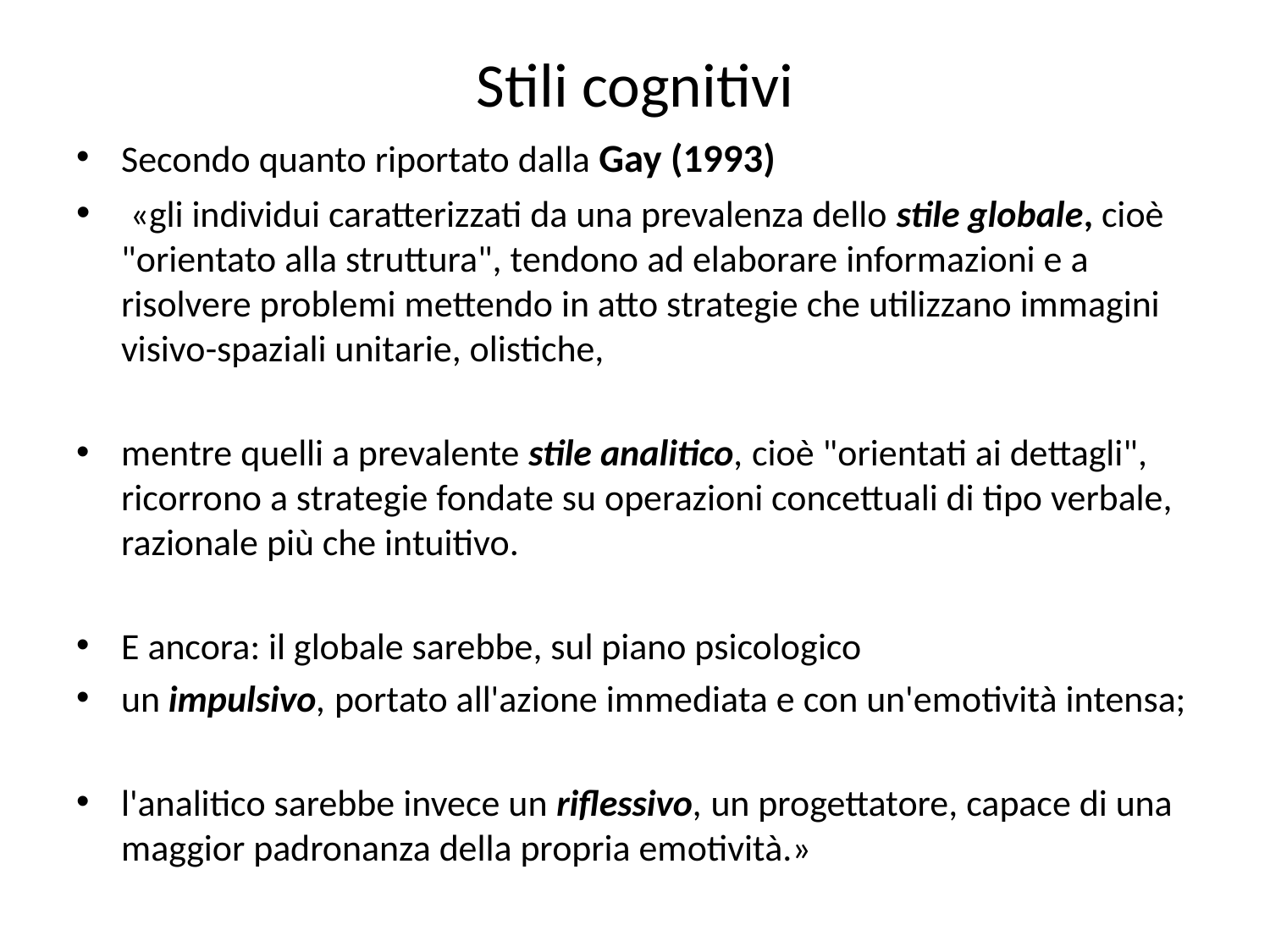

# Stili cognitivi
Secondo quanto riportato dalla Gay (1993)
 «gli individui caratterizzati da una prevalenza dello stile globale, cioè "orientato alla struttura", tendono ad elaborare informazioni e a risolvere problemi mettendo in atto strategie che utilizzano immagini visivo-spaziali unitarie, olistiche,

mentre quelli a prevalente stile analitico, cioè "orientati ai dettagli", ricorrono a strategie fondate su operazioni concettuali di tipo verbale, razionale più che intuitivo.

E ancora: il globale sarebbe, sul piano psicologico
un impulsivo, portato all'azione immediata e con un'emotività intensa;

l'analitico sarebbe invece un riflessivo, un progettatore, capace di una maggior padronanza della propria emotività.»